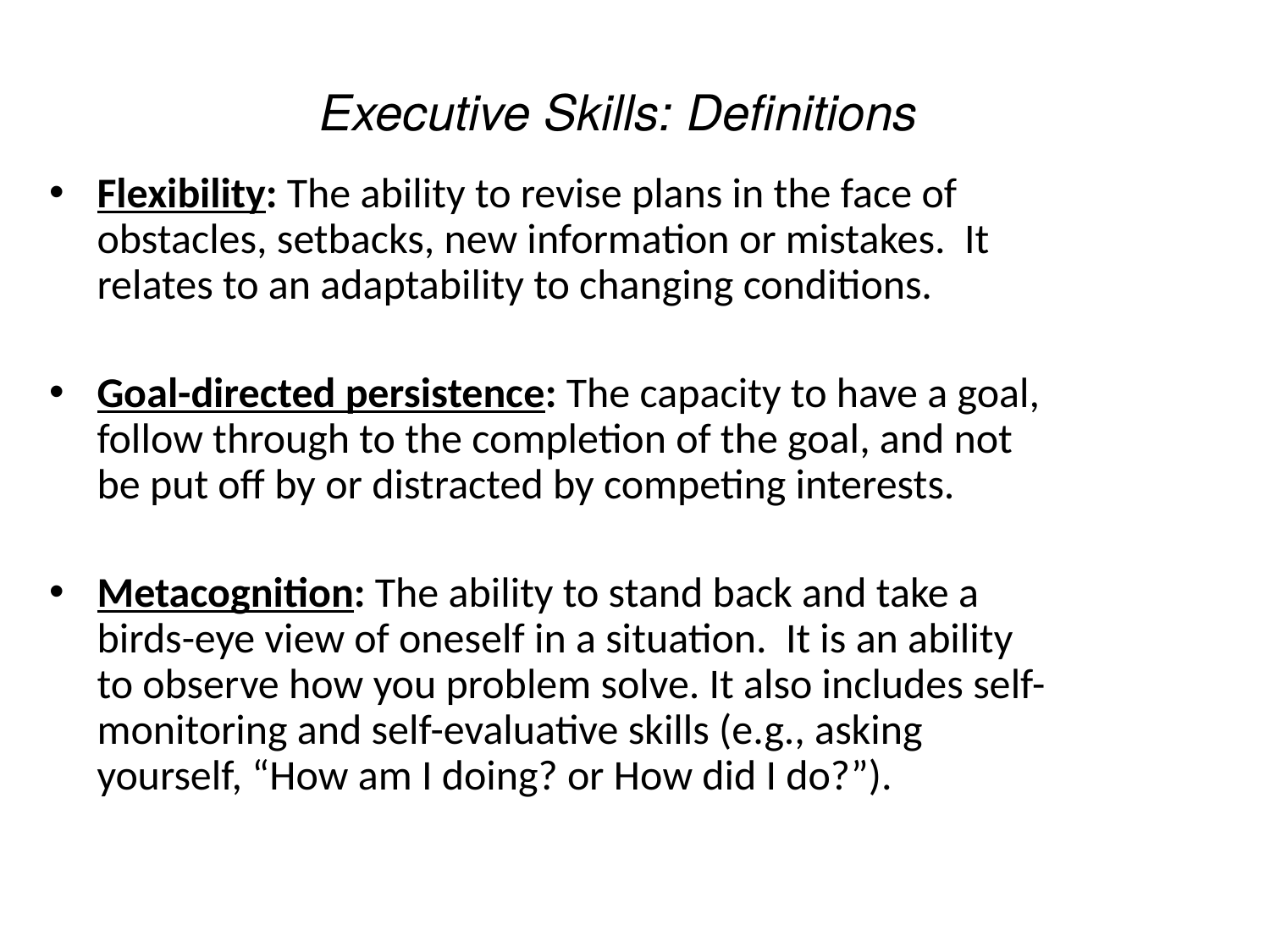

# Executive Skills: Definitions

Flexibility: The ability to revise plans in the face of obstacles, setbacks, new information or mistakes.  It relates to an adaptability to changing conditions.

Goal-directed persistence: The capacity to have a goal, follow through to the completion of the goal, and not be put off by or distracted by competing interests.

Metacognition: The ability to stand back and take a birds-eye view of oneself in a situation.  It is an ability to observe how you problem solve. It also includes self-monitoring and self-evaluative skills (e.g., asking yourself, “How am I doing? or How did I do?”).